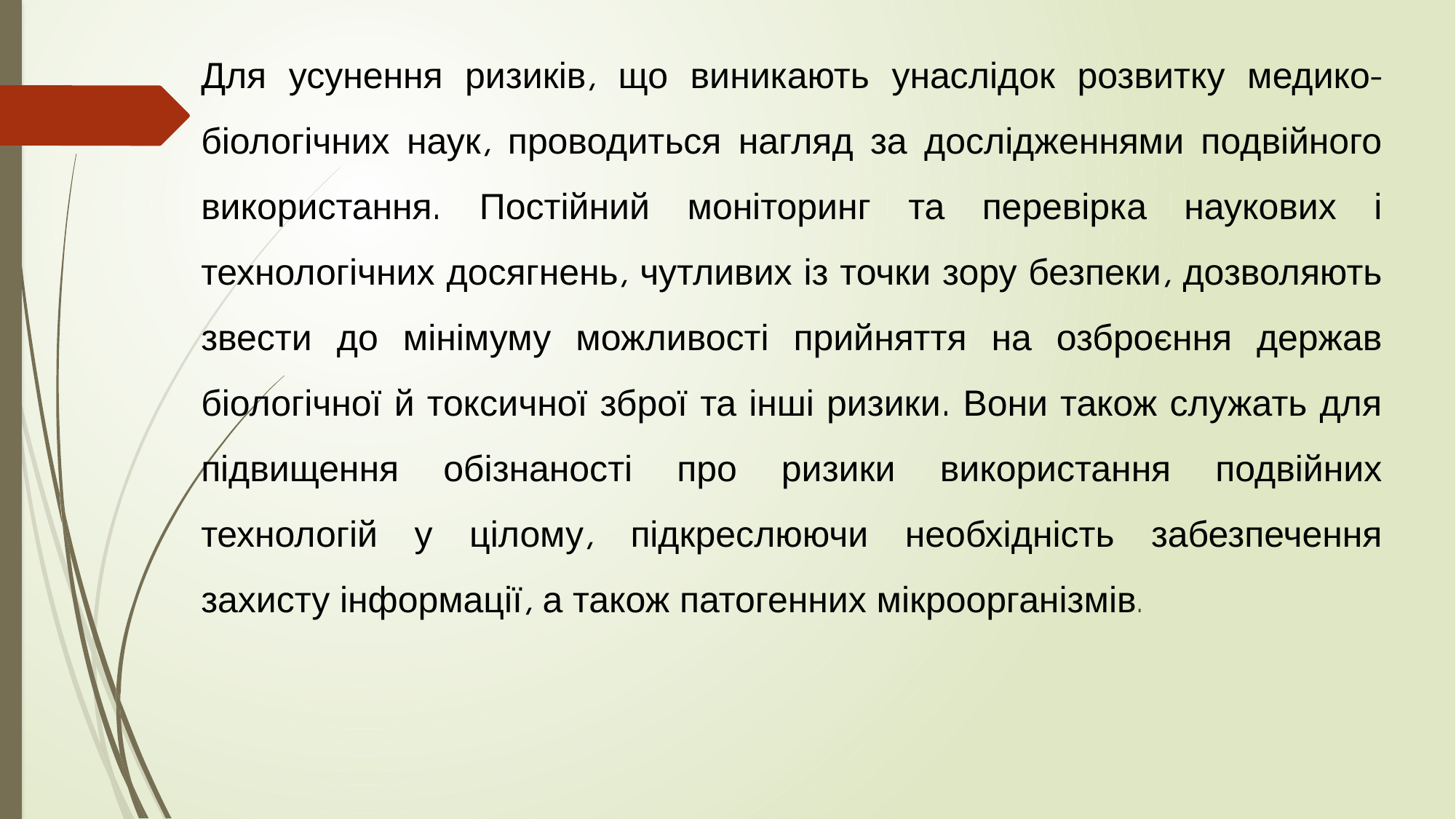

Для усунення ризиків, що виникають унаслідок розвитку медико-біологічних наук, проводиться нагляд за дослідженнями подвійного використання. Постійний моніторинг та перевірка наукових і технологічних досягнень, чутливих із точки зору безпеки, дозволяють звести до мінімуму можливості прийняття на озброєння держав біологічної й токсичної зброї та інші ризики. Вони також служать для підвищення обізнаності про ризики використання подвійних технологій у цілому, підкреслюючи необхідність забезпечення захисту інформації, а також патогенних мікроорганізмів.